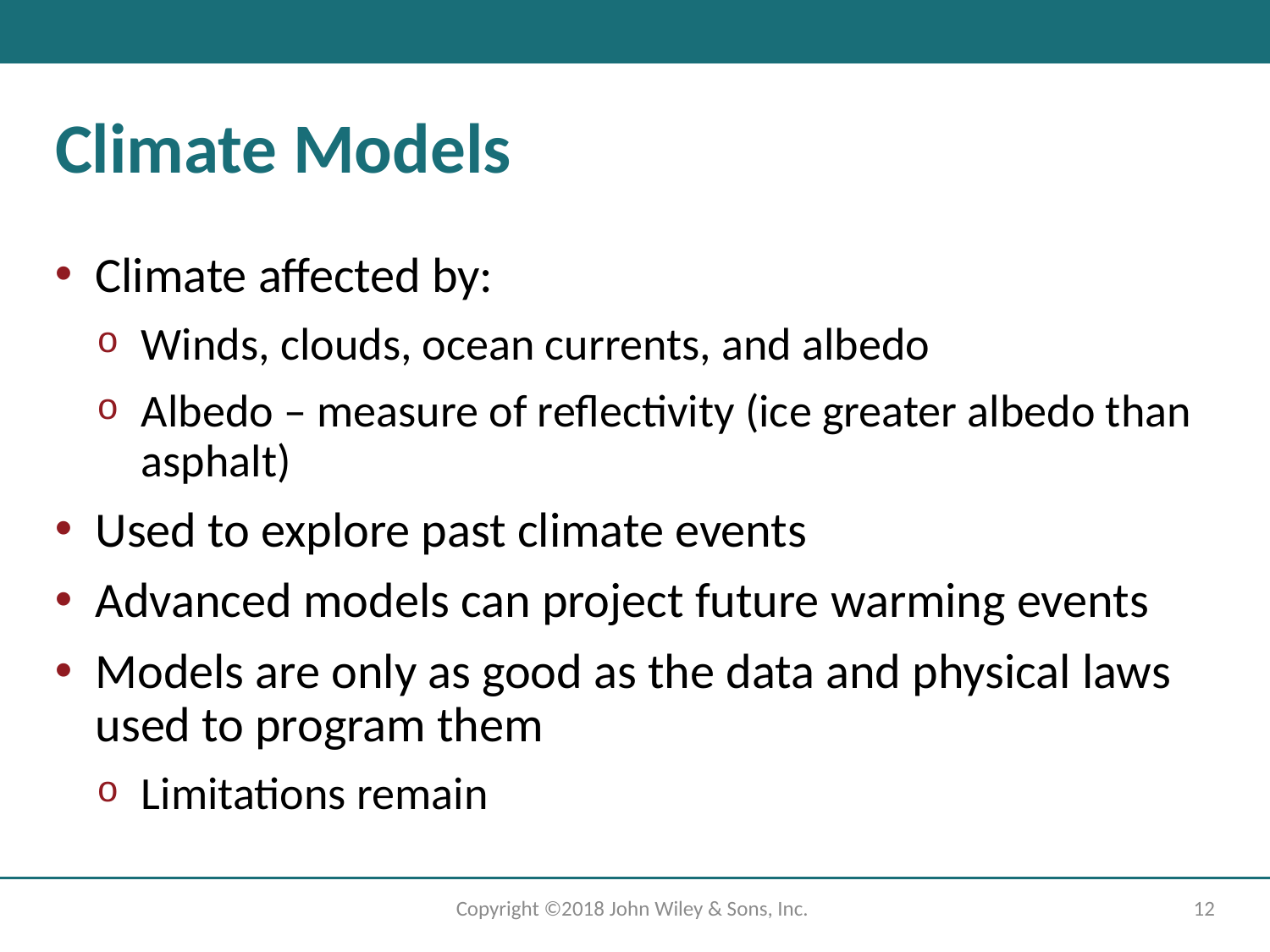

# Climate Models
Climate affected by:
Winds, clouds, ocean currents, and albedo
Albedo – measure of reflectivity (ice greater albedo than asphalt)
Used to explore past climate events
Advanced models can project future warming events
Models are only as good as the data and physical laws used to program them
Limitations remain
Copyright ©2018 John Wiley & Sons, Inc.
12